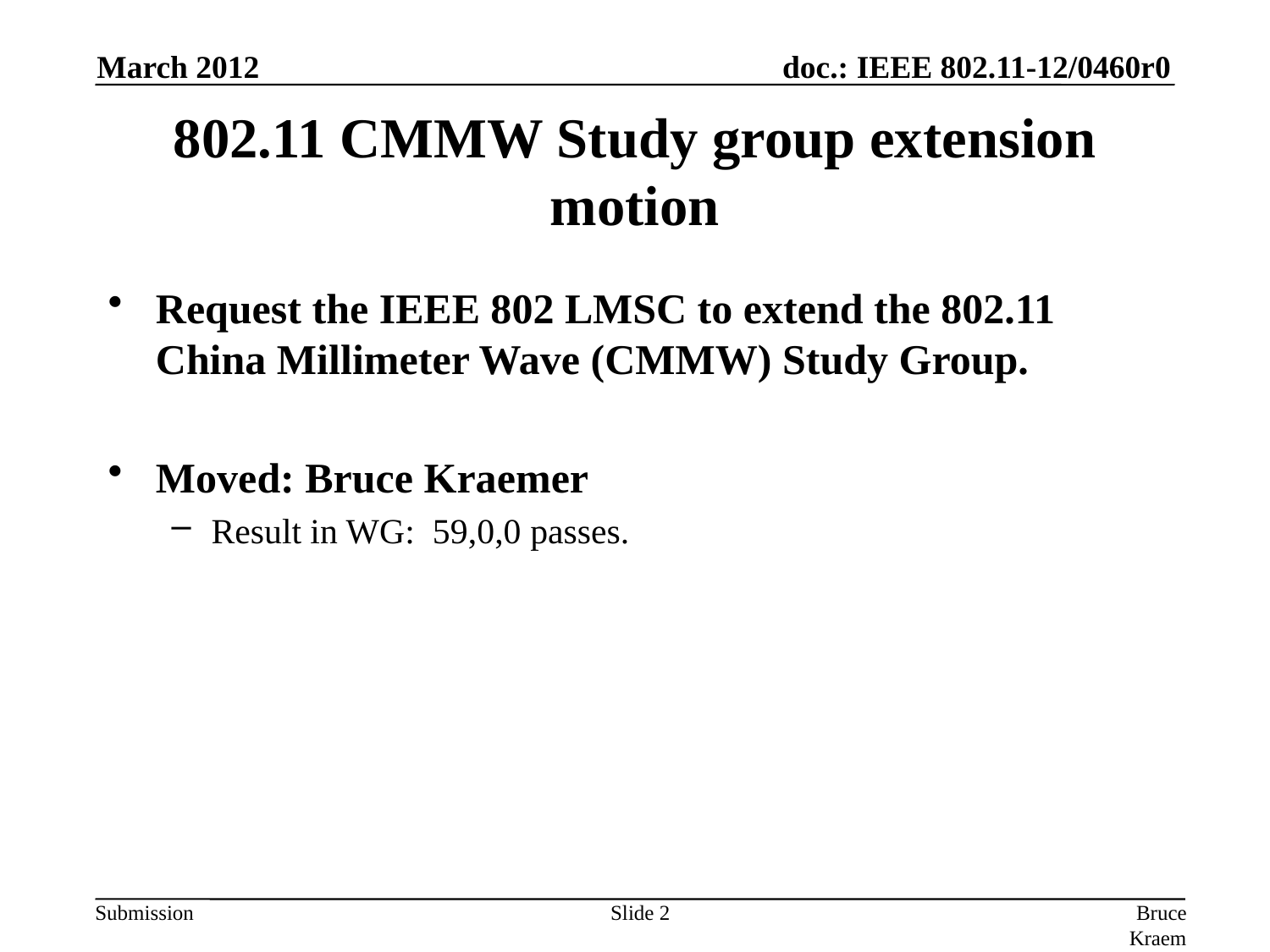

March 2012
# 802.11 CMMW Study group extension motion
Request the IEEE 802 LMSC to extend the 802.11 China Millimeter Wave (CMMW) Study Group.

Moved: Bruce Kraemer
Result in WG:  59,0,0 passes.

Slide 2
Bruce Kraemer,  Marvell